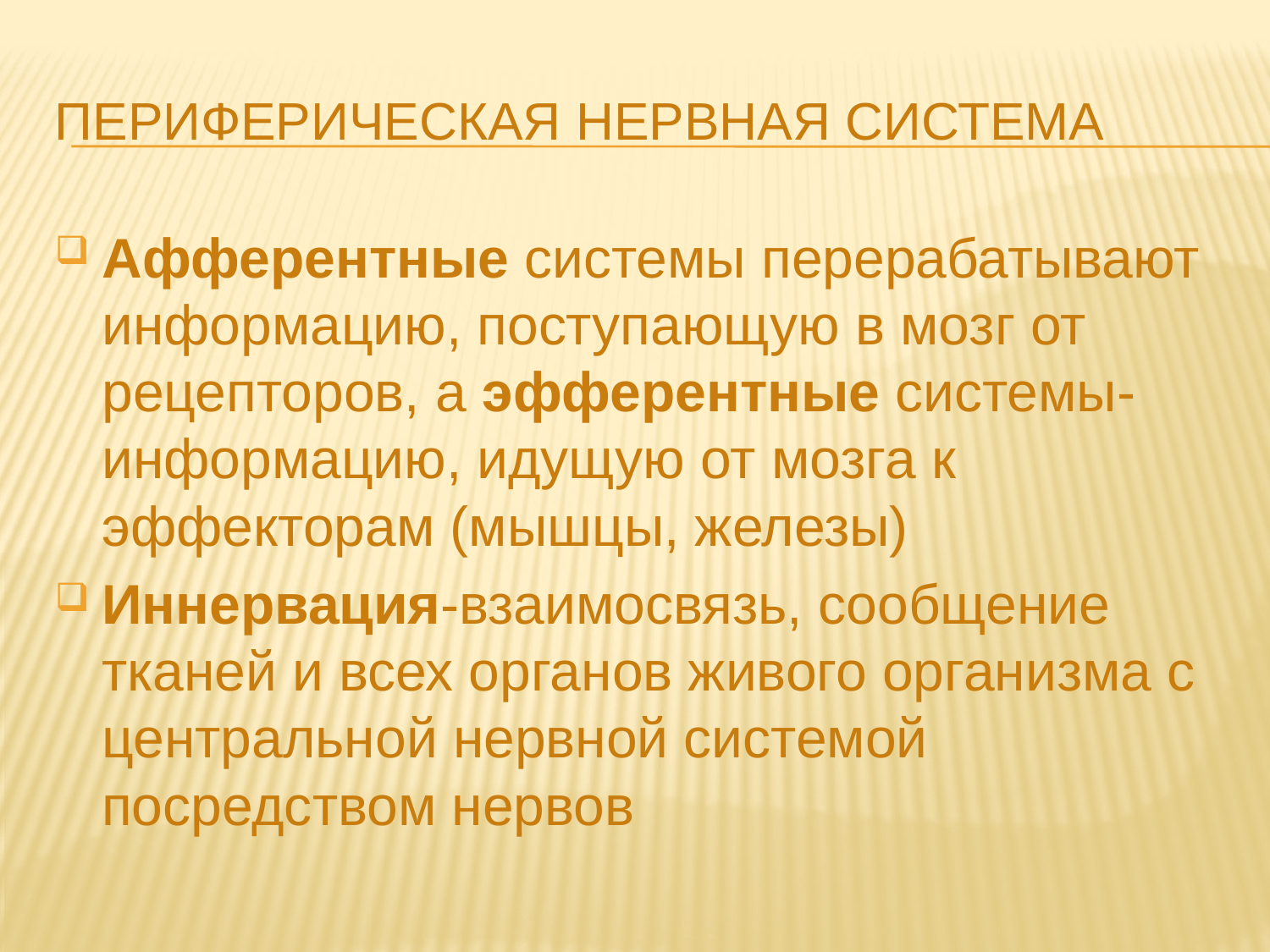

# Периферическая нервная система
Афферентные системы перерабатывают информацию, поступающую в мозг от рецепторов, а эфферентные системы-информацию, идущую от мозга к эффекторам (мышцы, железы)
Иннервация-взаимосвязь, сообщение тканей и всех органов живого организма с центральной нервной системой посредством нервов